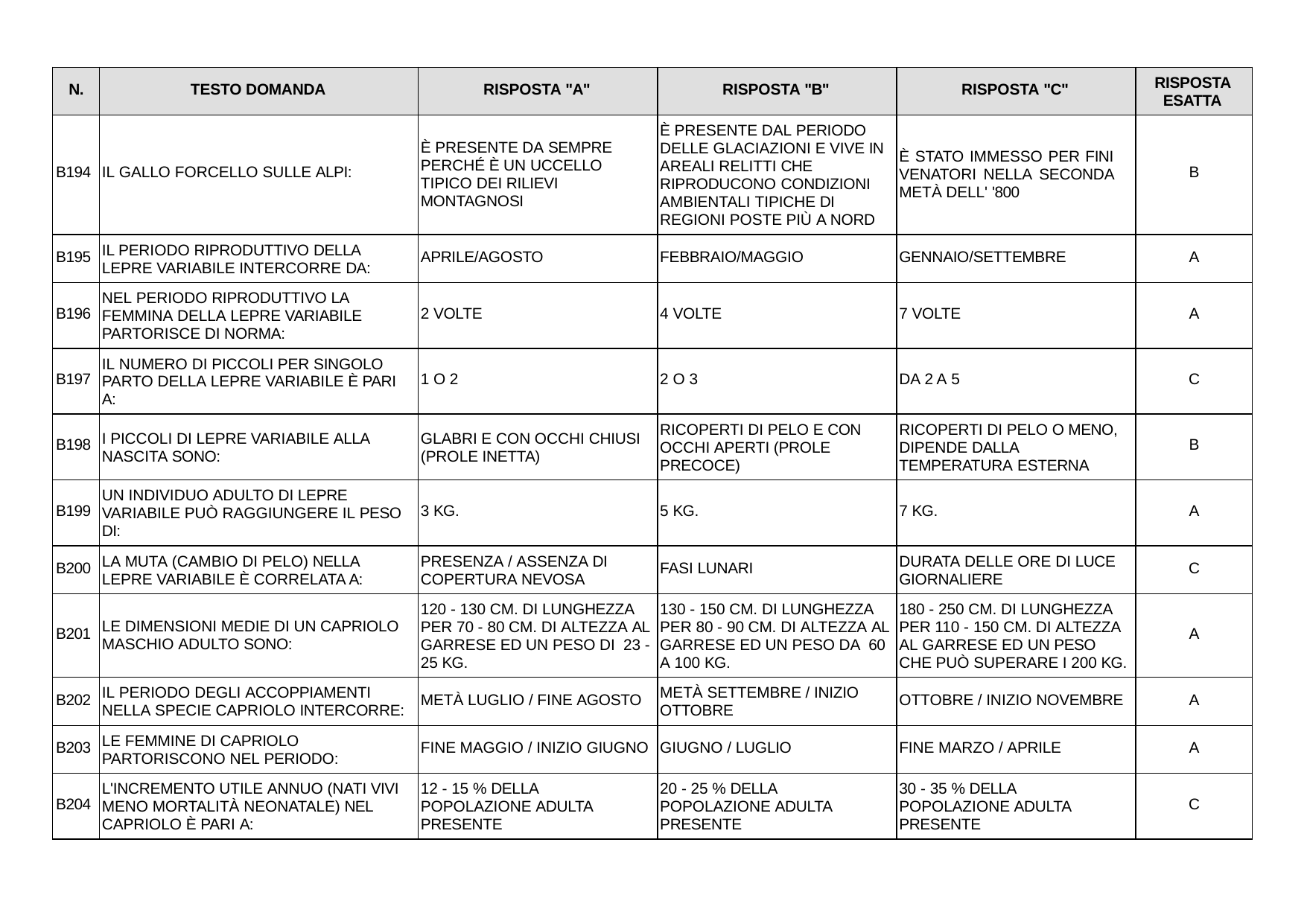

| N. | TESTO DOMANDA | RISPOSTA "A" | RISPOSTA "B" | RISPOSTA "C" | RISPOSTA ESATTA |
| --- | --- | --- | --- | --- | --- |
| B194 | IL GALLO FORCELLO SULLE ALPI: | È PRESENTE DA SEMPRE PERCHÉ È UN UCCELLO TIPICO DEI RILIEVI MONTAGNOSI | È PRESENTE DAL PERIODO DELLE GLACIAZIONI E VIVE IN AREALI RELITTI CHE RIPRODUCONO CONDIZIONI AMBIENTALI TIPICHE DI REGIONI POSTE PIÙ A NORD | È STATO IMMESSO PER FINI VENATORI NELLA SECONDA METÀ DELL' '800 | B |
| B195 | IL PERIODO RIPRODUTTIVO DELLA LEPRE VARIABILE INTERCORRE DA: | APRILE/AGOSTO | FEBBRAIO/MAGGIO | GENNAIO/SETTEMBRE | A |
| B196 | NEL PERIODO RIPRODUTTIVO LA FEMMINA DELLA LEPRE VARIABILE PARTORISCE DI NORMA: | 2 VOLTE | 4 VOLTE | 7 VOLTE | A |
| B197 | IL NUMERO DI PICCOLI PER SINGOLO PARTO DELLA LEPRE VARIABILE È PARI A: | 1 O 2 | 2 O 3 | DA 2 A 5 | C |
| B198 | I PICCOLI DI LEPRE VARIABILE ALLA NASCITA SONO: | GLABRI E CON OCCHI CHIUSI (PROLE INETTA) | RICOPERTI DI PELO E CON OCCHI APERTI (PROLE PRECOCE) | RICOPERTI DI PELO O MENO, DIPENDE DALLA TEMPERATURA ESTERNA | B |
| B199 | UN INDIVIDUO ADULTO DI LEPRE VARIABILE PUÒ RAGGIUNGERE IL PESO DI: | 3 KG. | 5 KG. | 7 KG. | A |
| B200 | LA MUTA (CAMBIO DI PELO) NELLA LEPRE VARIABILE È CORRELATA A: | PRESENZA / ASSENZA DI COPERTURA NEVOSA | FASI LUNARI | DURATA DELLE ORE DI LUCE GIORNALIERE | C |
| B201 | LE DIMENSIONI MEDIE DI UN CAPRIOLO MASCHIO ADULTO SONO: | 120 - 130 CM. DI LUNGHEZZA PER 70 - 80 CM. DI ALTEZZA AL GARRESE ED UN PESO DI 23 - 25 KG. | 130 - 150 CM. DI LUNGHEZZA PER 80 - 90 CM. DI ALTEZZA AL GARRESE ED UN PESO DA 60 A 100 KG. | 180 - 250 CM. DI LUNGHEZZA PER 110 - 150 CM. DI ALTEZZA AL GARRESE ED UN PESO CHE PUÒ SUPERARE I 200 KG. | A |
| B202 | IL PERIODO DEGLI ACCOPPIAMENTI NELLA SPECIE CAPRIOLO INTERCORRE: | METÀ LUGLIO / FINE AGOSTO | METÀ SETTEMBRE / INIZIO OTTOBRE | OTTOBRE / INIZIO NOVEMBRE | A |
| B203 | LE FEMMINE DI CAPRIOLO PARTORISCONO NEL PERIODO: | FINE MAGGIO / INIZIO GIUGNO | GIUGNO / LUGLIO | FINE MARZO / APRILE | A |
| B204 | L'INCREMENTO UTILE ANNUO (NATI VIVI MENO MORTALITÀ NEONATALE) NEL CAPRIOLO È PARI A: | 12 - 15 % DELLA POPOLAZIONE ADULTA PRESENTE | 20 - 25 % DELLA POPOLAZIONE ADULTA PRESENTE | 30 - 35 % DELLA POPOLAZIONE ADULTA PRESENTE | C |